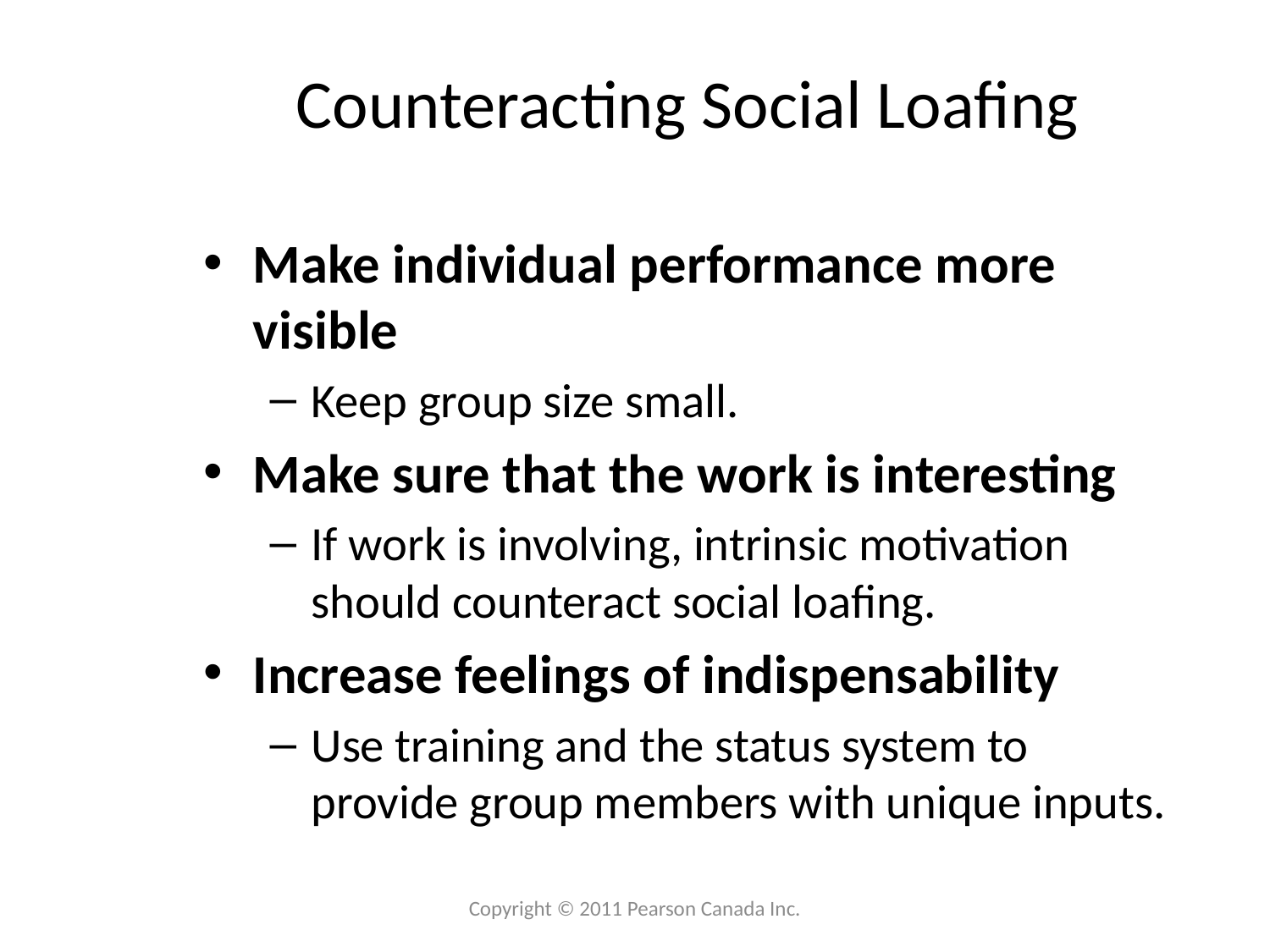

# Counteracting Social Loafing
Make individual performance more visible
Keep group size small.
Make sure that the work is interesting
If work is involving, intrinsic motivation should counteract social loafing.
Increase feelings of indispensability
Use training and the status system to provide group members with unique inputs.

Copyright © 2011 Pearson Canada Inc.